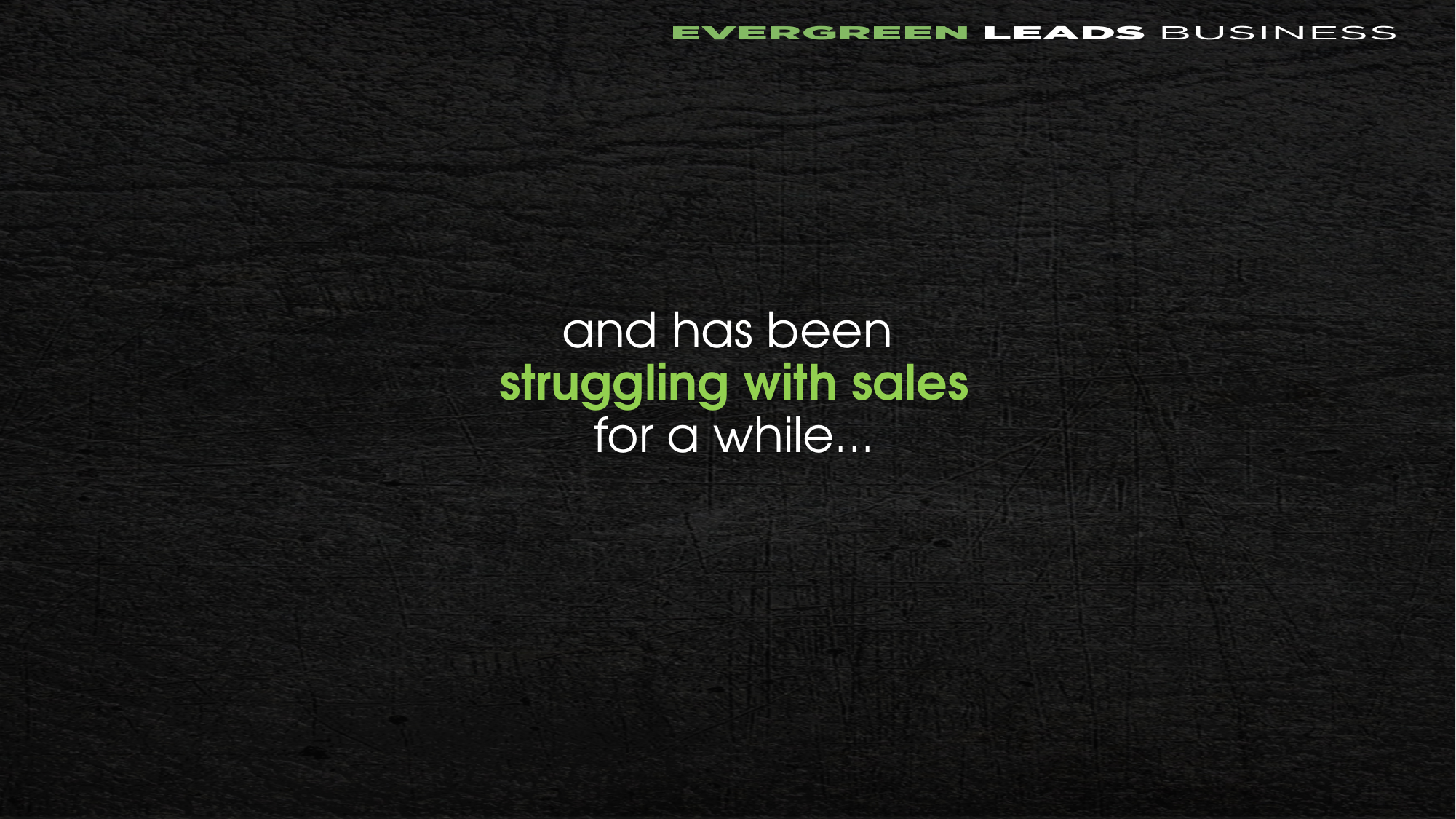

# and has been struggling with sales for a while...